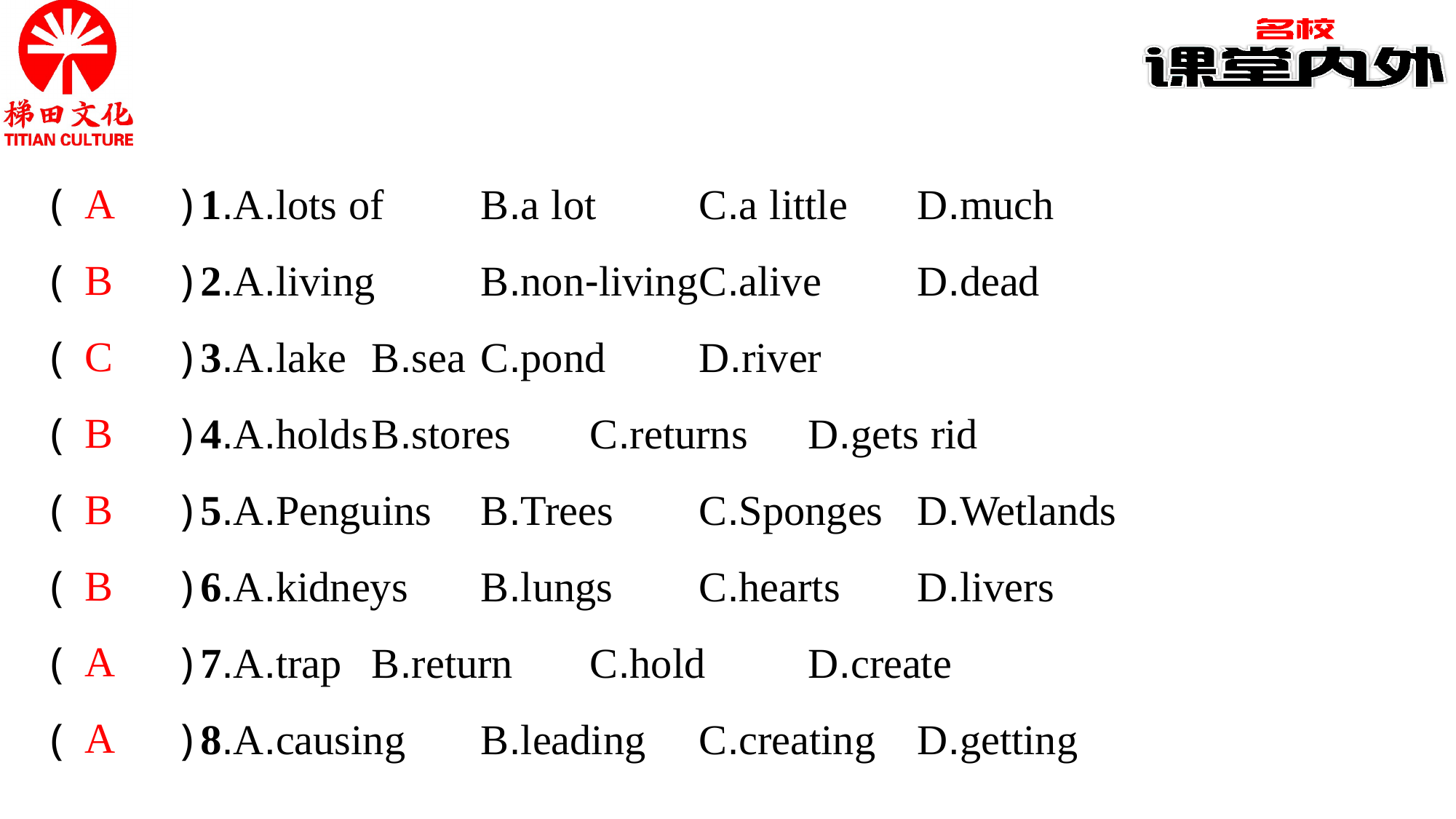

A
B
C
B
B
B
A
A
(　　)1.A.lots of	B.a lot	C.a little	D.much
(　　)2.A.living	B.non-living	C.alive	D.dead
(　　)3.A.lake	B.sea	C.pond	D.river
(　　)4.A.holds	B.stores	C.returns	D.gets rid
(　　)5.A.Penguins	B.Trees	C.Sponges	D.Wetlands
(　　)6.A.kidneys	B.lungs	C.hearts	D.livers
(　　)7.A.trap	B.return	C.hold	D.create
(　　)8.A.causing	B.leading	C.creating	D.getting